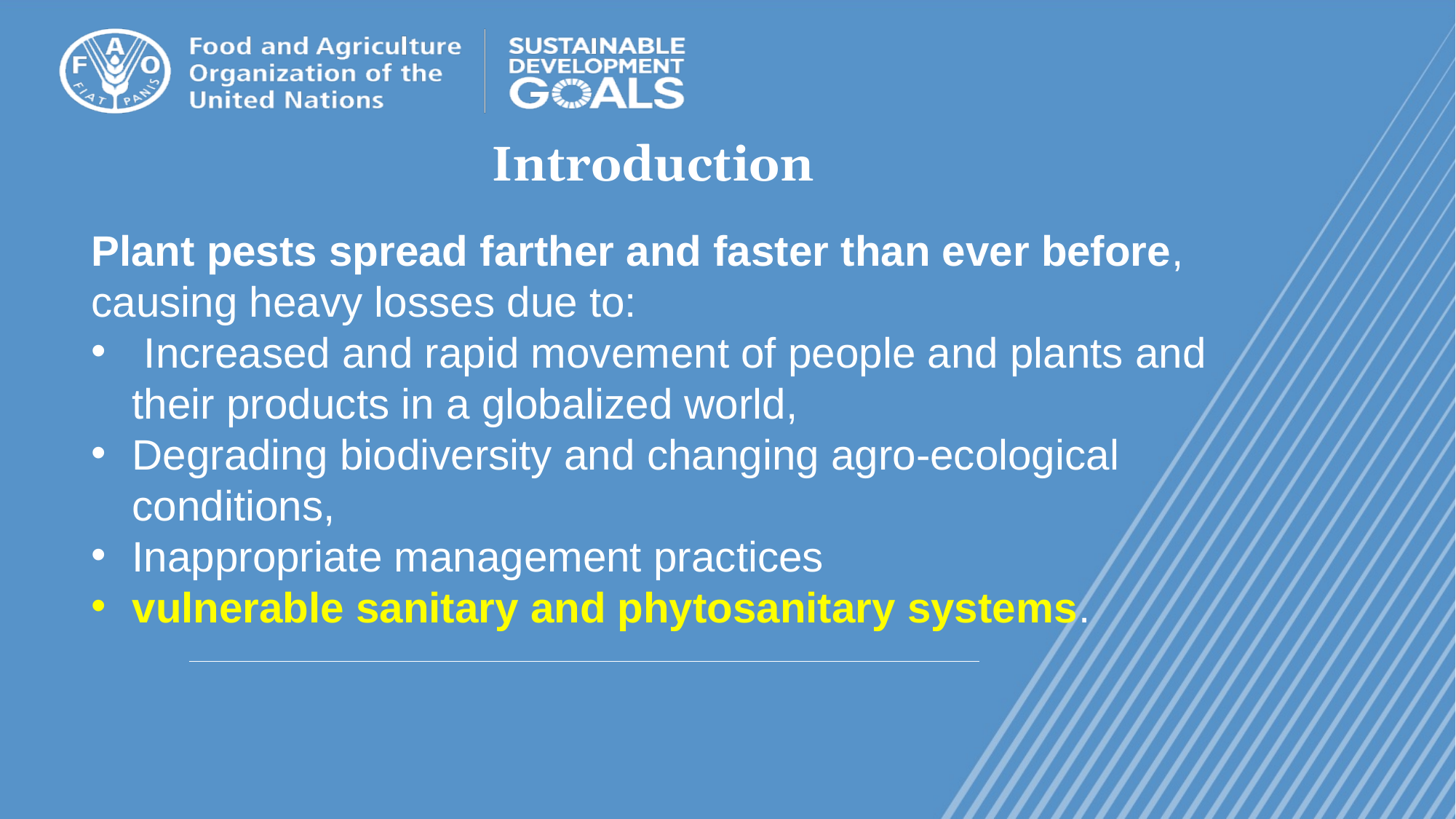

# Introduction
Plant pests spread farther and faster than ever before, causing heavy losses due to:
 Increased and rapid movement of people and plants and their products in a globalized world,
Degrading biodiversity and changing agro-ecological conditions,
Inappropriate management practices
vulnerable sanitary and phytosanitary systems.